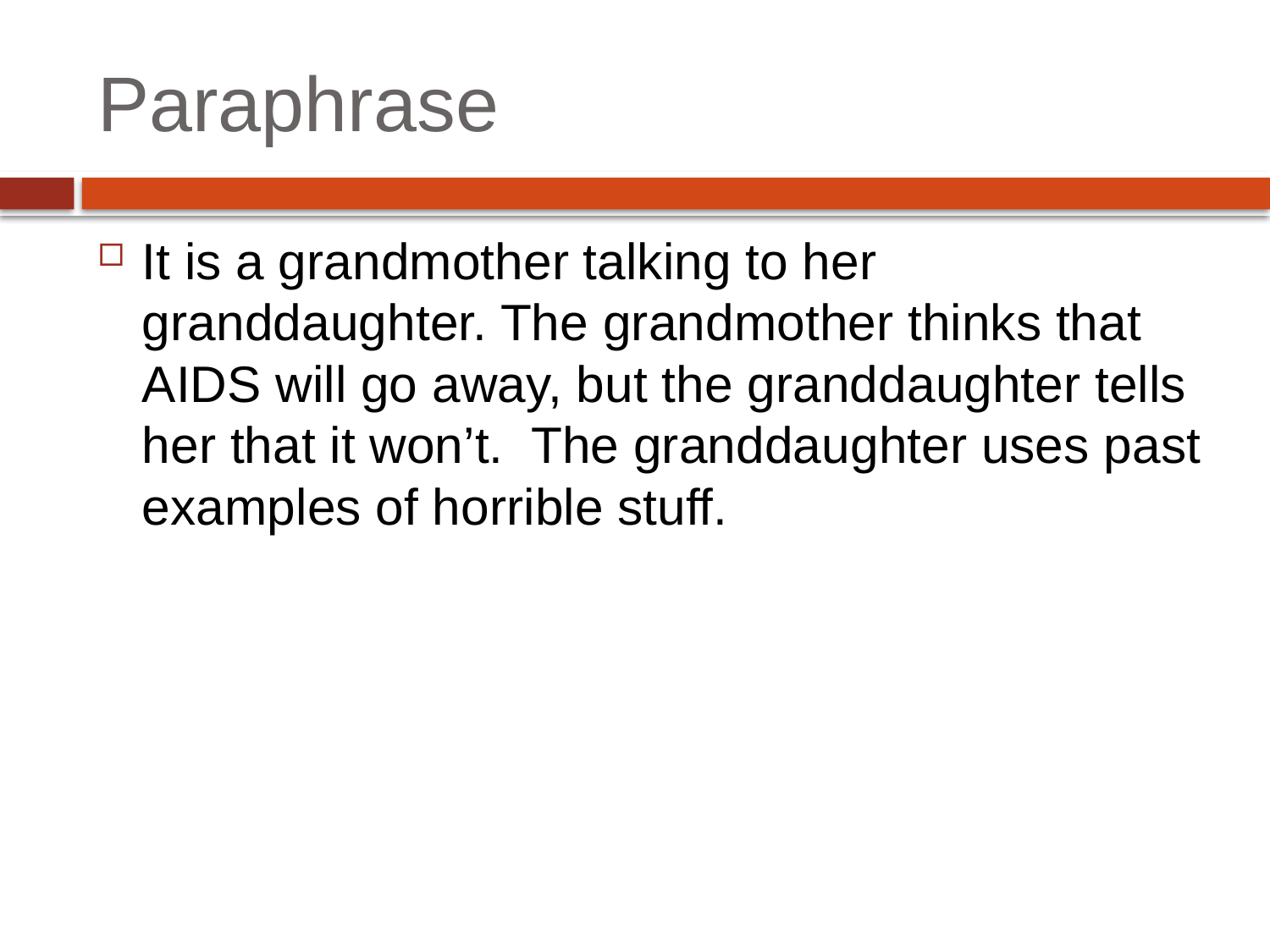

# Paraphrase
It is a grandmother talking to her granddaughter. The grandmother thinks that AIDS will go away, but the granddaughter tells her that it won’t.  The granddaughter uses past examples of horrible stuff.